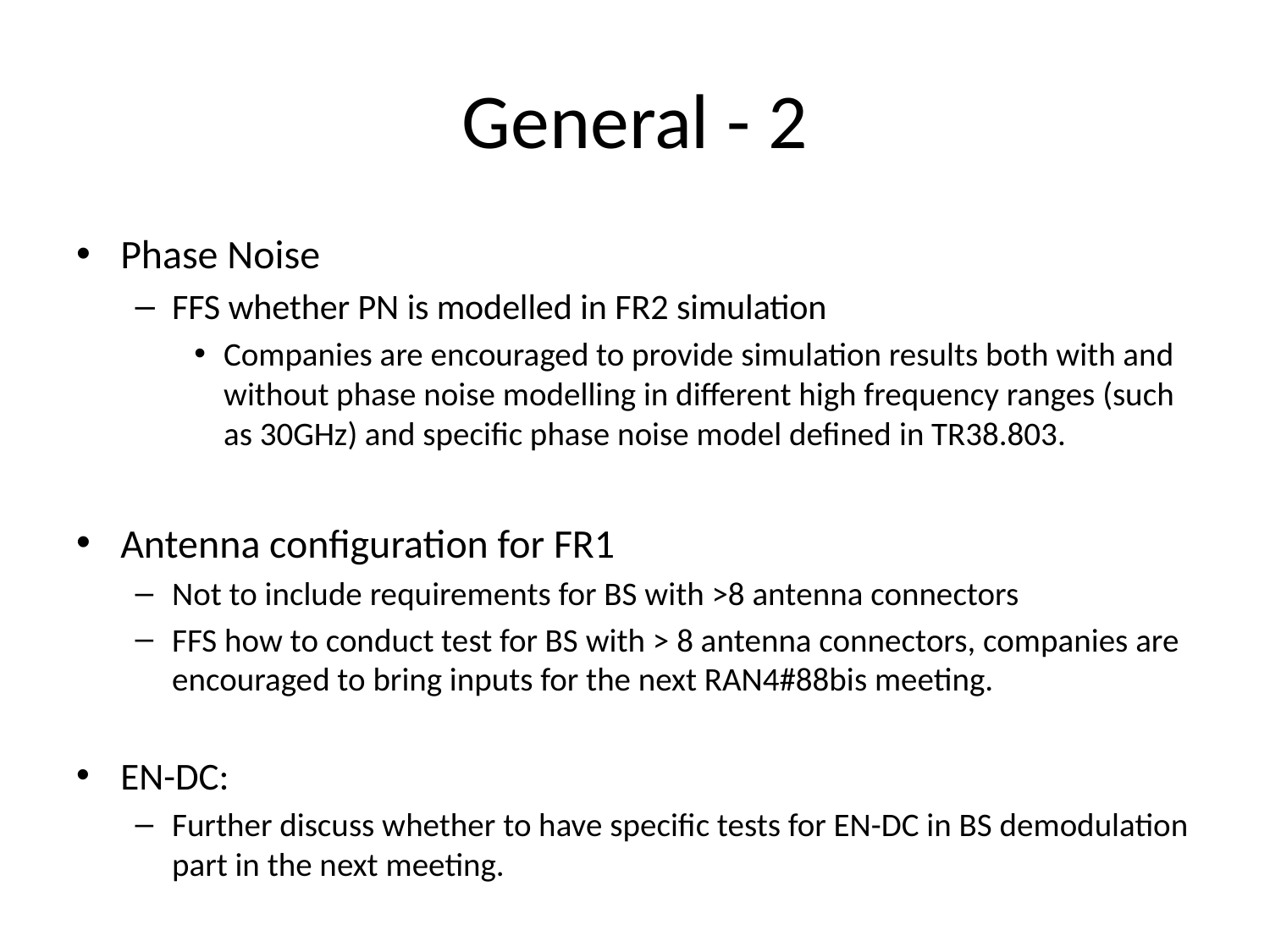

# General - 2
Phase Noise
FFS whether PN is modelled in FR2 simulation
Companies are encouraged to provide simulation results both with and without phase noise modelling in different high frequency ranges (such as 30GHz) and specific phase noise model defined in TR38.803.

Antenna configuration for FR1
Not to include requirements for BS with >8 antenna connectors
FFS how to conduct test for BS with > 8 antenna connectors, companies are encouraged to bring inputs for the next RAN4#88bis meeting.

EN-DC:
Further discuss whether to have specific tests for EN-DC in BS demodulation part in the next meeting.